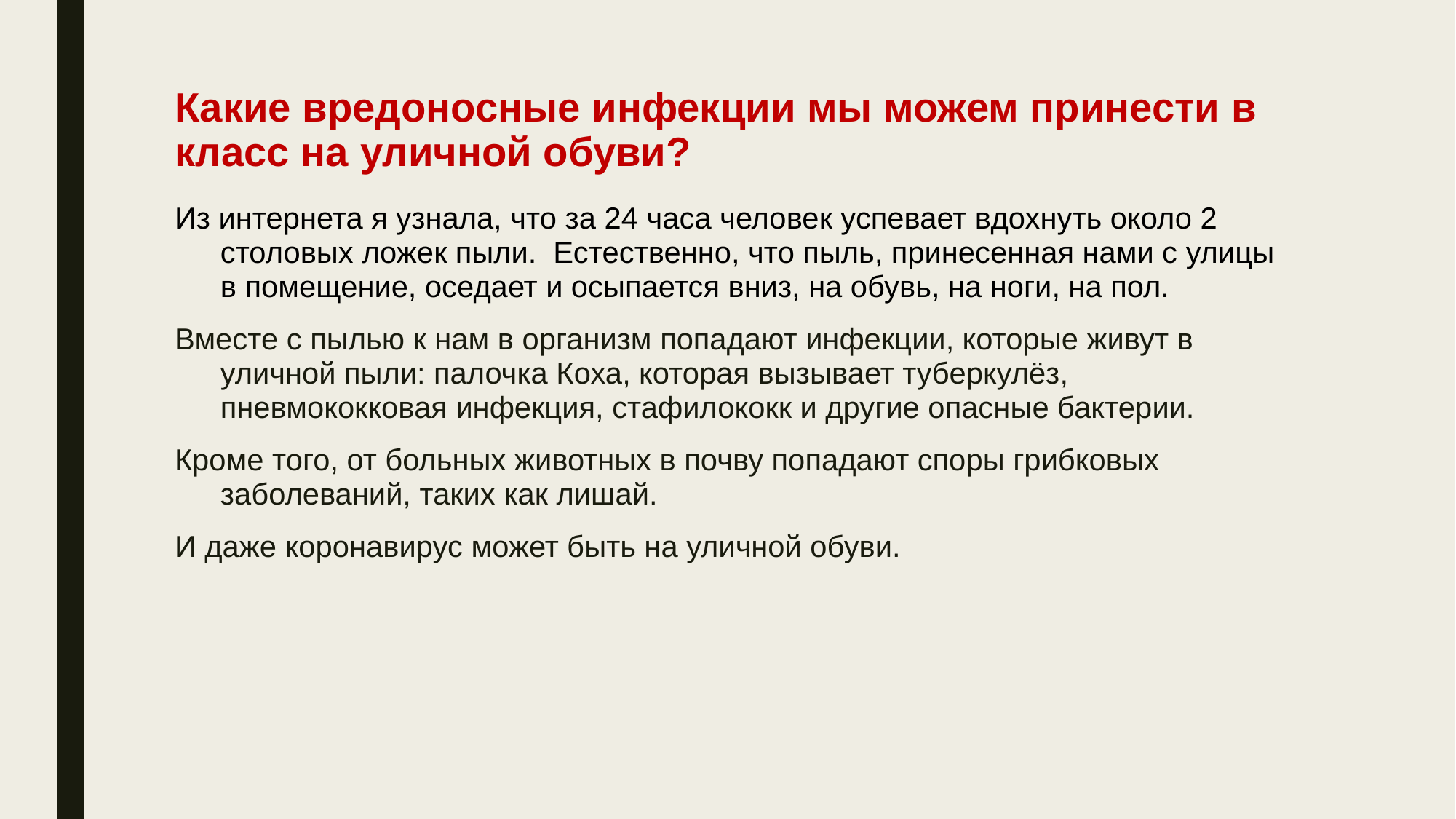

# Какие вредоносные инфекции мы можем принести в класс на уличной обуви?
Из интернета я узнала, что за 24 часа человек успевает вдохнуть около 2 столовых ложек пыли.  Естественно, что пыль, принесенная нами с улицы в помещение, оседает и осыпается вниз, на обувь, на ноги, на пол.
Вместе с пылью к нам в организм попадают инфекции, которые живут в уличной пыли: палочка Коха, которая вызывает туберкулёз, пневмококковая инфекция, стафилококк и другие опасные бактерии.
Кроме того, от больных животных в почву попадают споры грибковых заболеваний, таких как лишай.
И даже коронавирус может быть на уличной обуви.